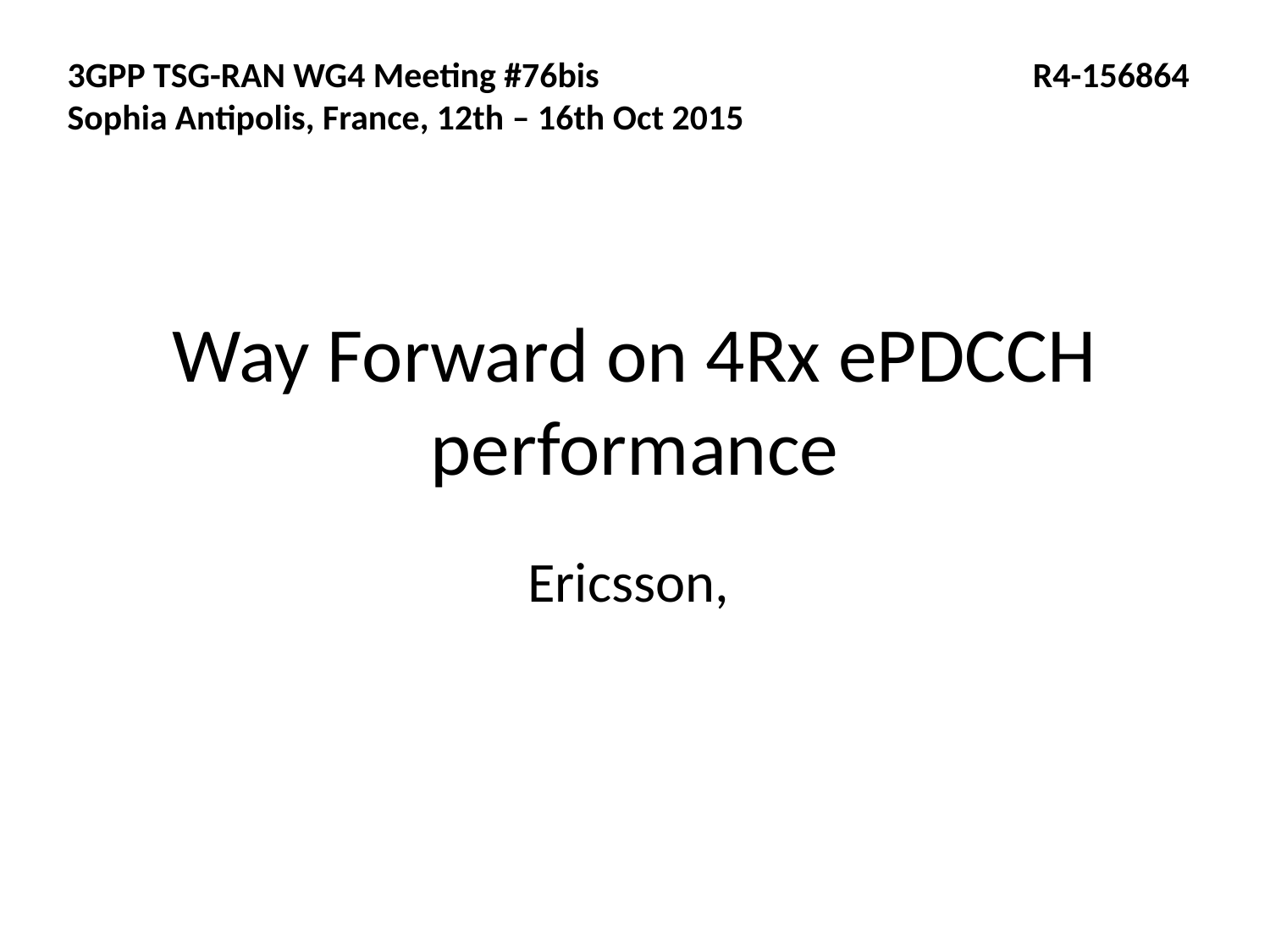

3GPP TSG-RAN WG4 Meeting #76bis                                                      R4-156864
Sophia Antipolis, France, 12th – 16th Oct 2015
# Way Forward on 4Rx ePDCCH performance
Ericsson,